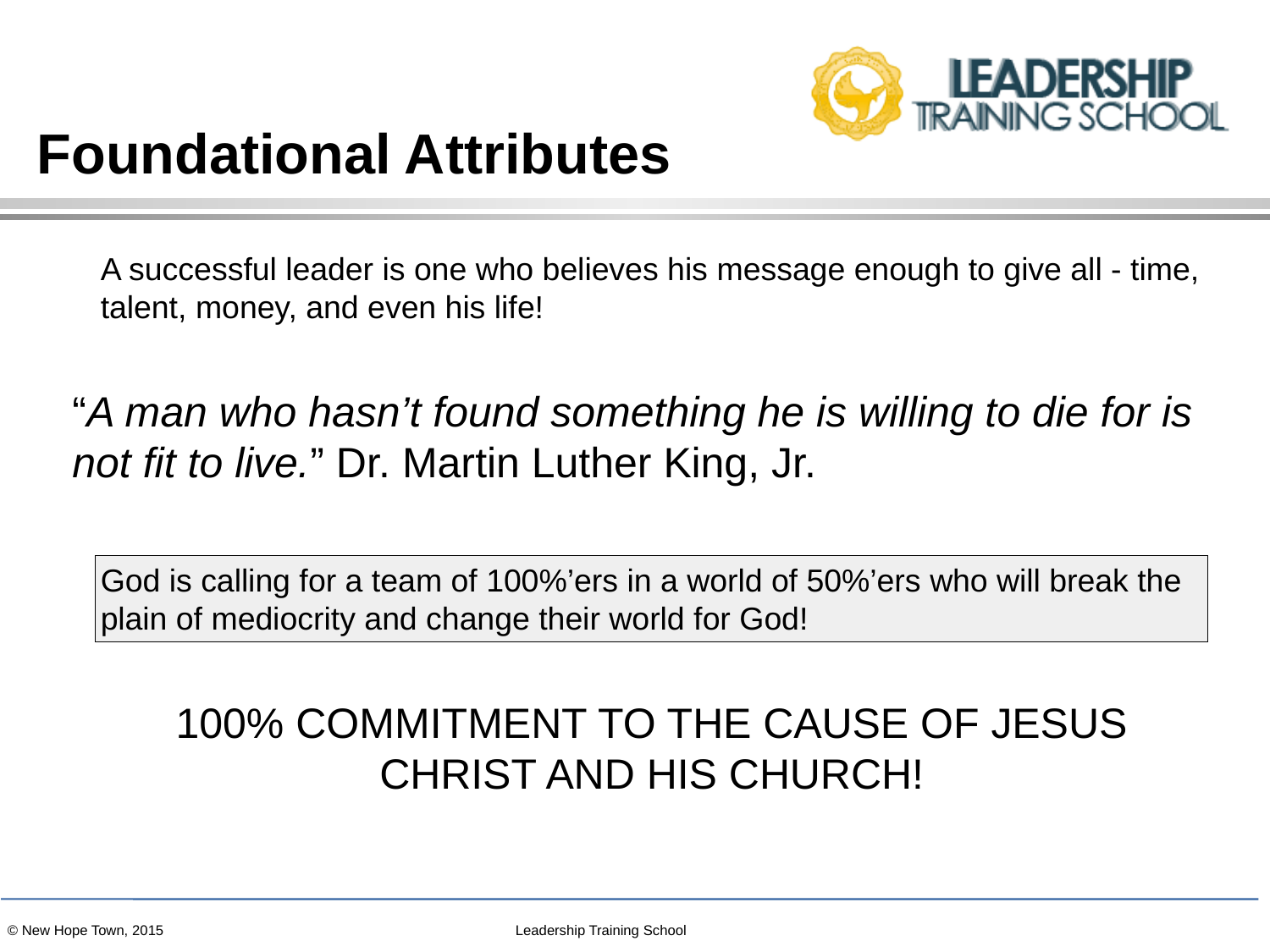

# Foundational Attributes
A successful leader is one who believes his message enough to give all - time, talent, money, and even his life!
“A man who hasn’t found something he is willing to die for is not fit to live.” Dr. Martin Luther King, Jr.
God is calling for a team of 100%’ers in a world of 50%’ers who will break the plain of mediocrity and change their world for God!
100% COMMITMENT TO THE CAUSE OF JESUS CHRIST AND HIS CHURCH!
10